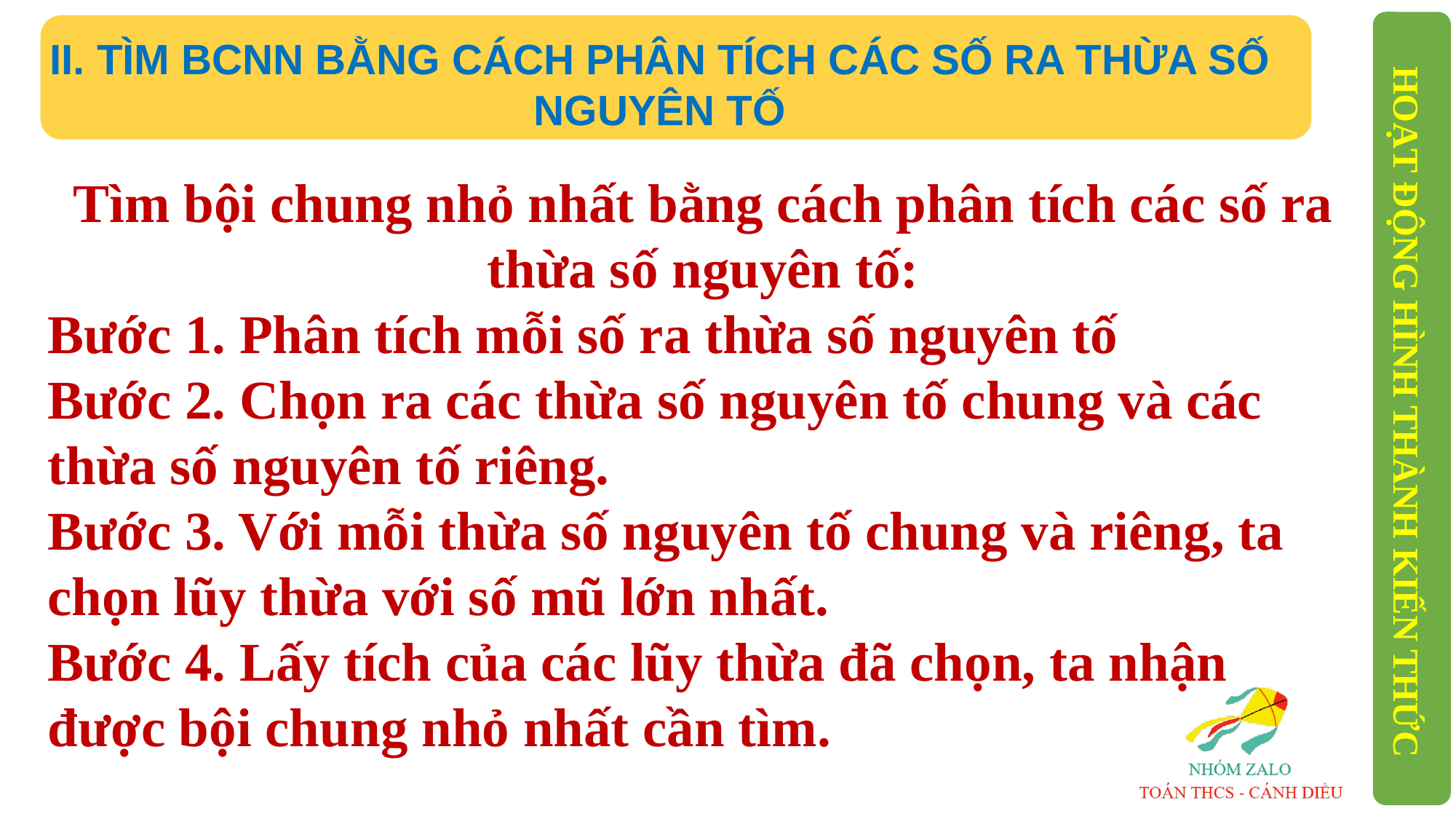

II. TÌM BCNN BẰNG CÁCH PHÂN TÍCH CÁC SỐ RA THỪA SỐ NGUYÊN TỐ
Tìm bội chung nhỏ nhất bằng cách phân tích các số ra thừa số nguyên tố:
Bước 1. Phân tích mỗi số ra thừa số nguyên tố
Bước 2. Chọn ra các thừa số nguyên tố chung và các thừa số nguyên tố riêng.
Bước 3. Với mỗi thừa số nguyên tố chung và riêng, ta chọn lũy thừa với số mũ lớn nhất.
Bước 4. Lấy tích của các lũy thừa đã chọn, ta nhận được bội chung nhỏ nhất cần tìm.

HOẠT ĐỘNG HÌNH THÀNH KIẾN THỨC